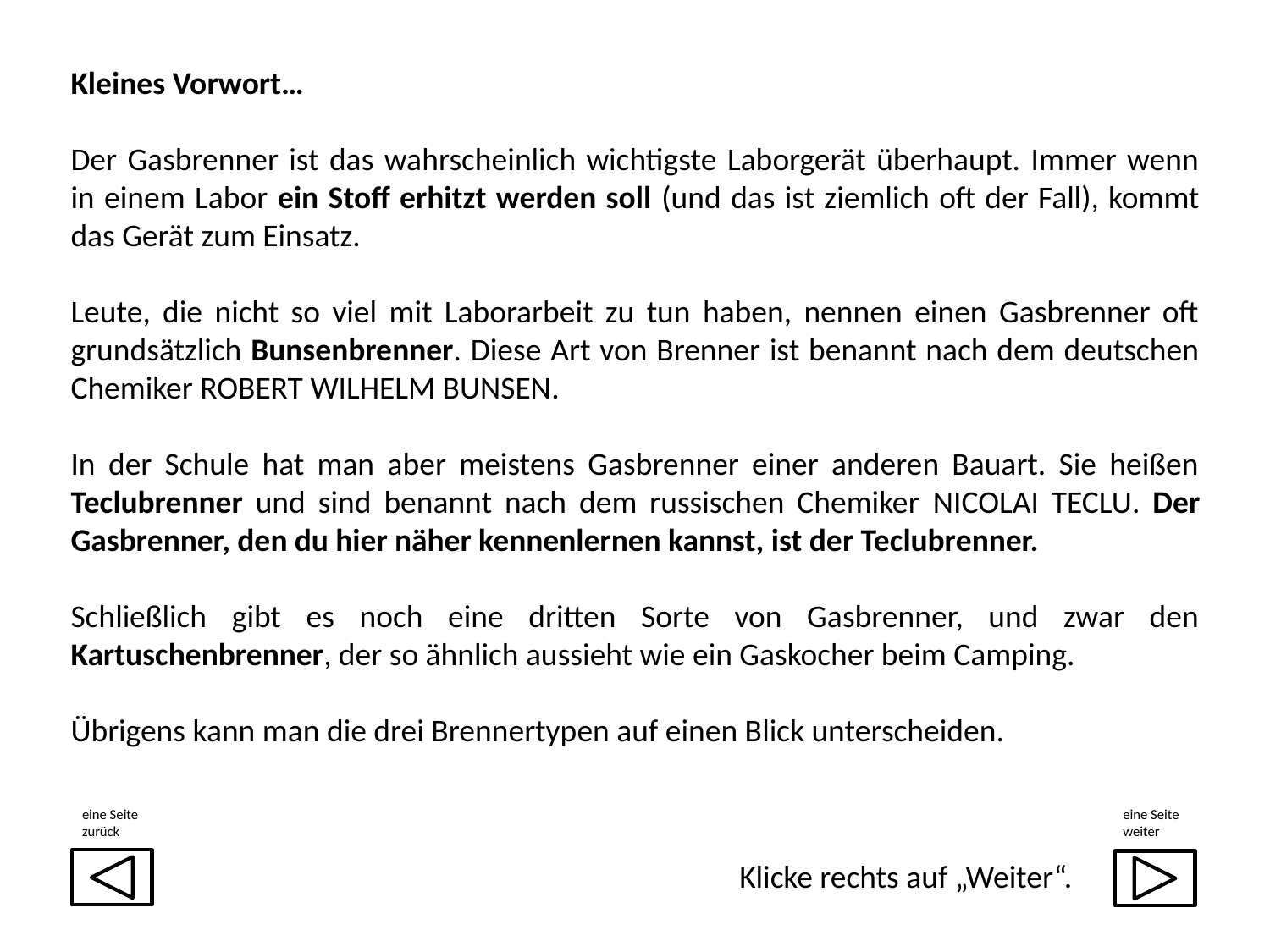

Kleines Vorwort…

Der Gasbrenner ist das wahrscheinlich wichtigste Laborgerät überhaupt. Immer wenn in einem Labor ein Stoff erhitzt werden soll (und das ist ziemlich oft der Fall), kommt das Gerät zum Einsatz.

Leute, die nicht so viel mit Laborarbeit zu tun haben, nennen einen Gasbrenner oft grundsätzlich Bunsenbrenner. Diese Art von Brenner ist benannt nach dem deutschen Chemiker Robert Wilhelm Bunsen.

In der Schule hat man aber meistens Gasbrenner einer anderen Bauart. Sie heißen Teclubrenner und sind benannt nach dem russischen Chemiker Nicolai Teclu. Der Gasbrenner, den du hier näher kennenlernen kannst, ist der Teclubrenner.

Schließlich gibt es noch eine dritten Sorte von Gasbrenner, und zwar den Kartuschenbrenner, der so ähnlich aussieht wie ein Gaskocher beim Camping.

Übrigens kann man die drei Brennertypen auf einen Blick unterscheiden.

eine Seite
zurück
eine Seite
weiter

Klicke rechts auf „Weiter“.